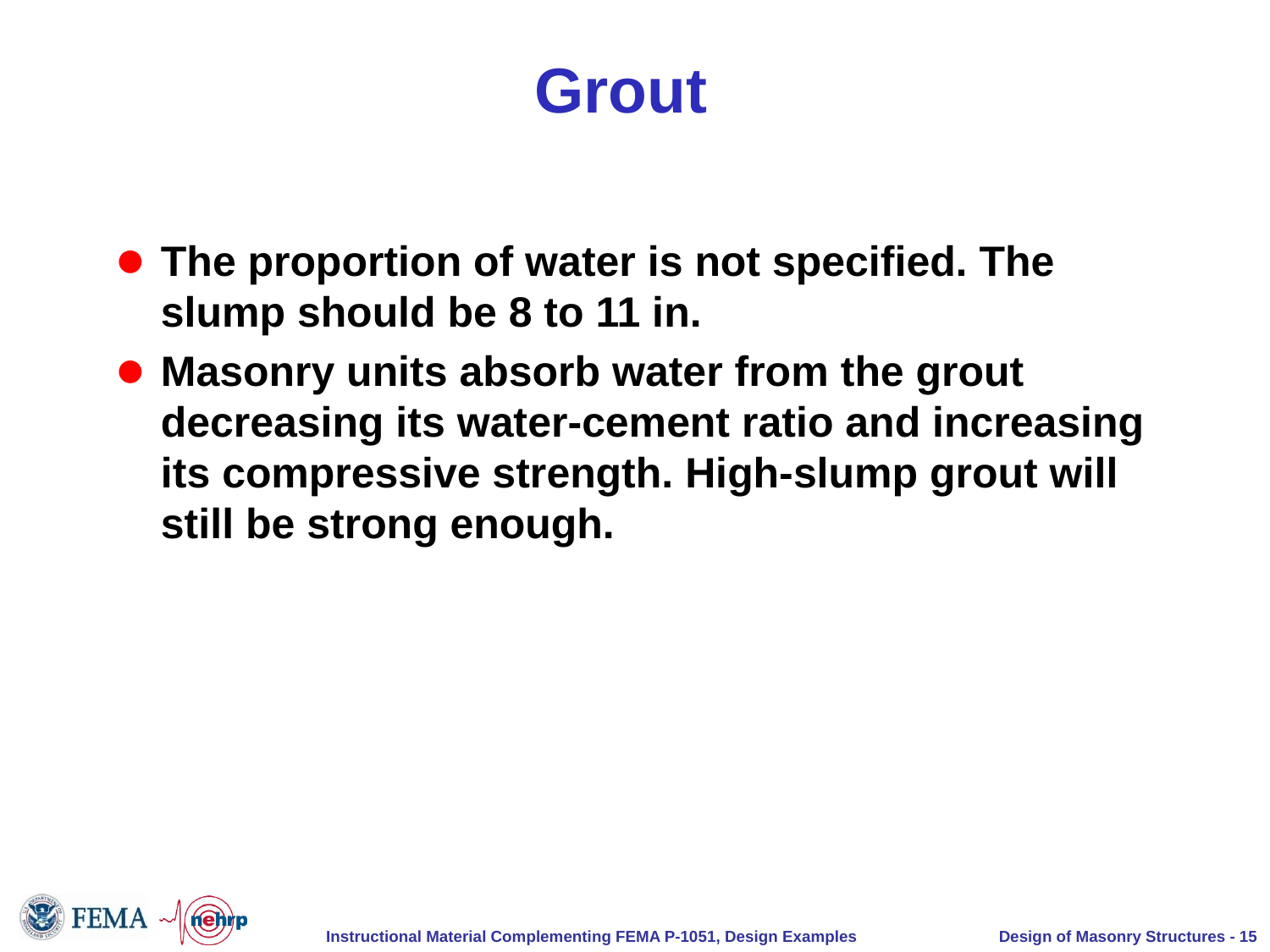

# Grout
The proportion of water is not specified. The slump should be 8 to 11 in.
Masonry units absorb water from the grout decreasing its water-cement ratio and increasing its compressive strength. High-slump grout will still be strong enough.
Design of Masonry Structures - 15
Instructional Material Complementing FEMA P-1051, Design Examples